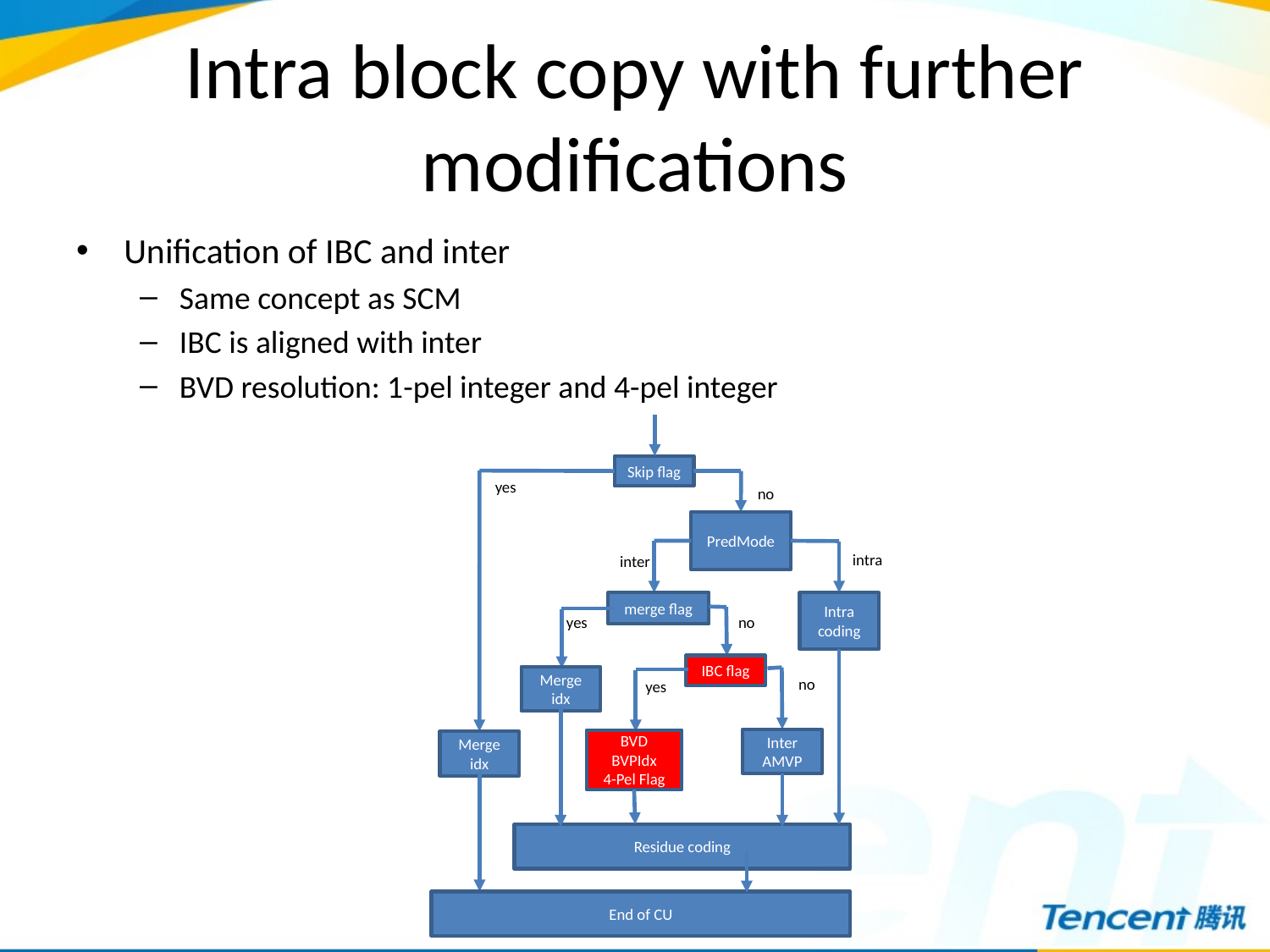

# Intra block copy with further modifications
Unification of IBC and inter
Same concept as SCM
IBC is aligned with inter
BVD resolution: 1-pel integer and 4-pel integer
Skip flag
yes
no
PredMode
intra
inter
merge flag
Intra coding
yes
no
IBC flag
no
yes
Merge idx
Inter
AMVP
BVD
BVPIdx
4-Pel Flag
Merge idx
Residue coding
End of CU